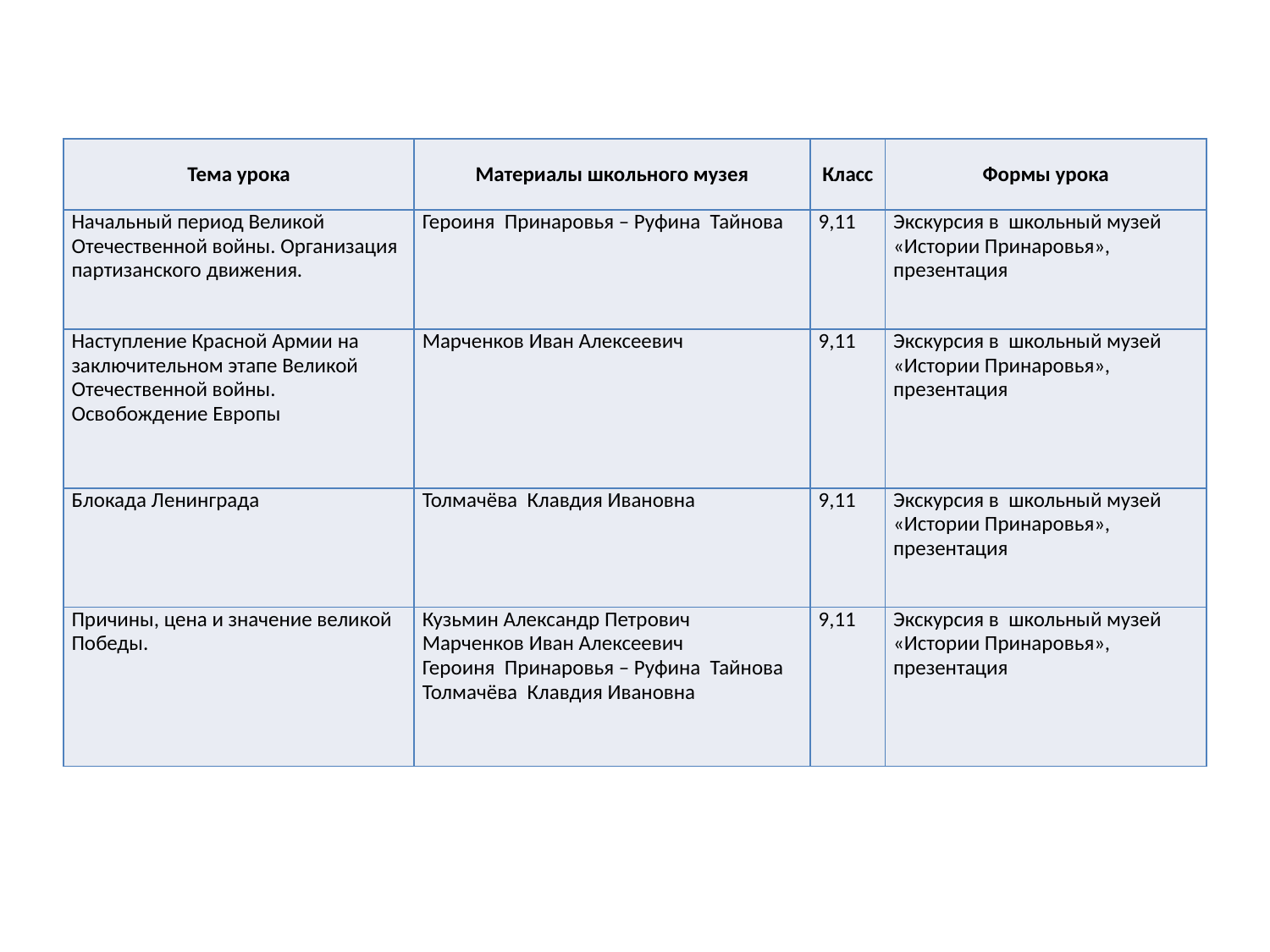

#
| Тема урока | Материалы школьного музея | Класс | Формы урока |
| --- | --- | --- | --- |
| Начальный период Великой Отечественной войны. Организация партизанского движения. | Героиня Принаровья – Руфина Тайнова | 9,11 | Экскурсия в школьный музей «Истории Принаровья», презентация |
| Наступление Красной Армии на заключительном этапе Великой Отечественной войны. Освобождение Европы | Марченков Иван Алексеевич | 9,11 | Экскурсия в школьный музей «Истории Принаровья», презентация |
| Блокада Ленинграда | Толмачёва Клавдия Ивановна | 9,11 | Экскурсия в школьный музей «Истории Принаровья», презентация |
| Причины, цена и значение великой Победы. | Кузьмин Александр Петрович Марченков Иван Алексеевич Героиня Принаровья – Руфина Тайнова Толмачёва Клавдия Ивановна | 9,11 | Экскурсия в школьный музей «Истории Принаровья», презентация |